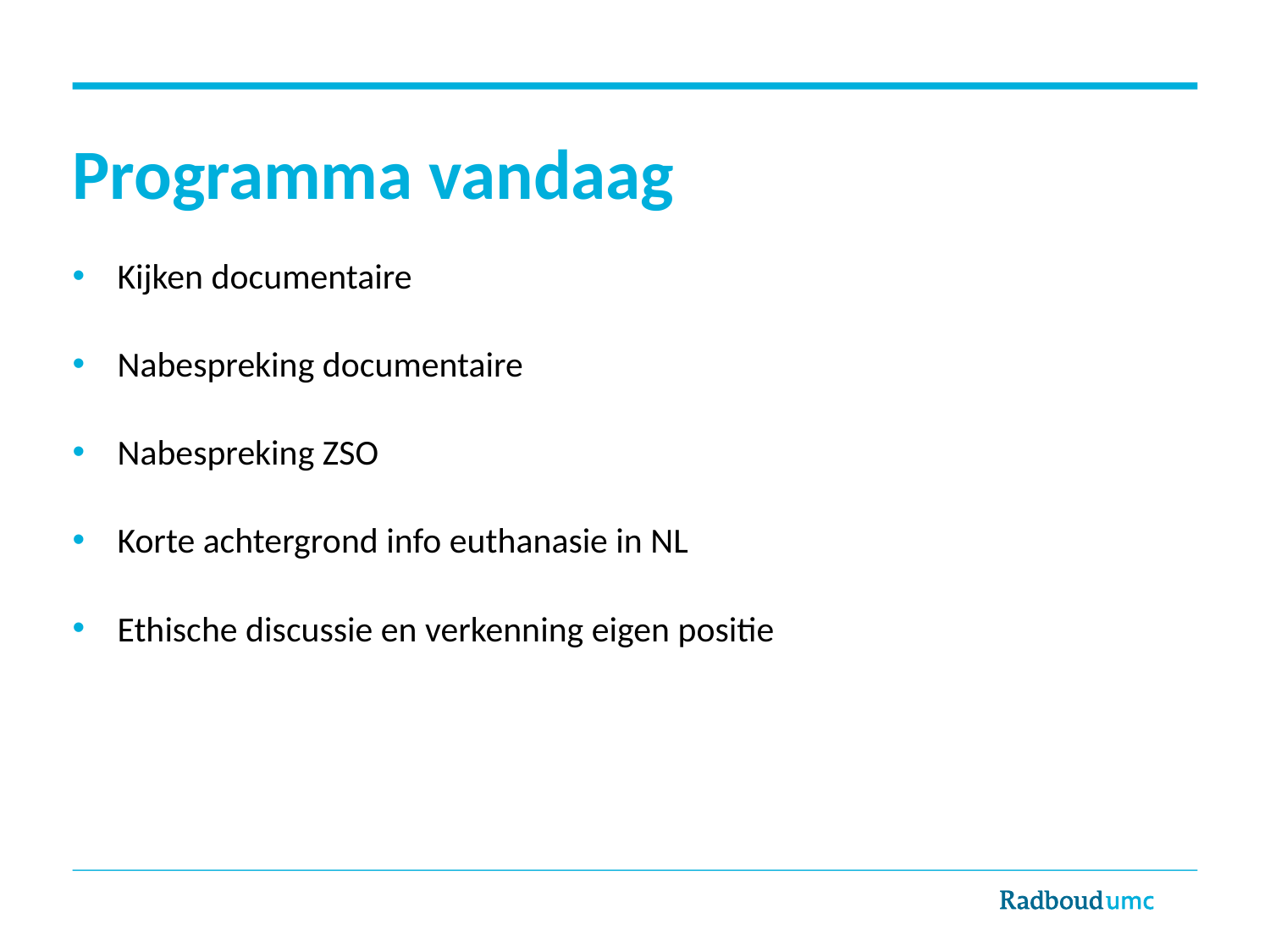

# Programma vandaag
Kijken documentaire

Nabespreking documentaire

Nabespreking ZSO

Korte achtergrond info euthanasie in NL

Ethische discussie en verkenning eigen positie